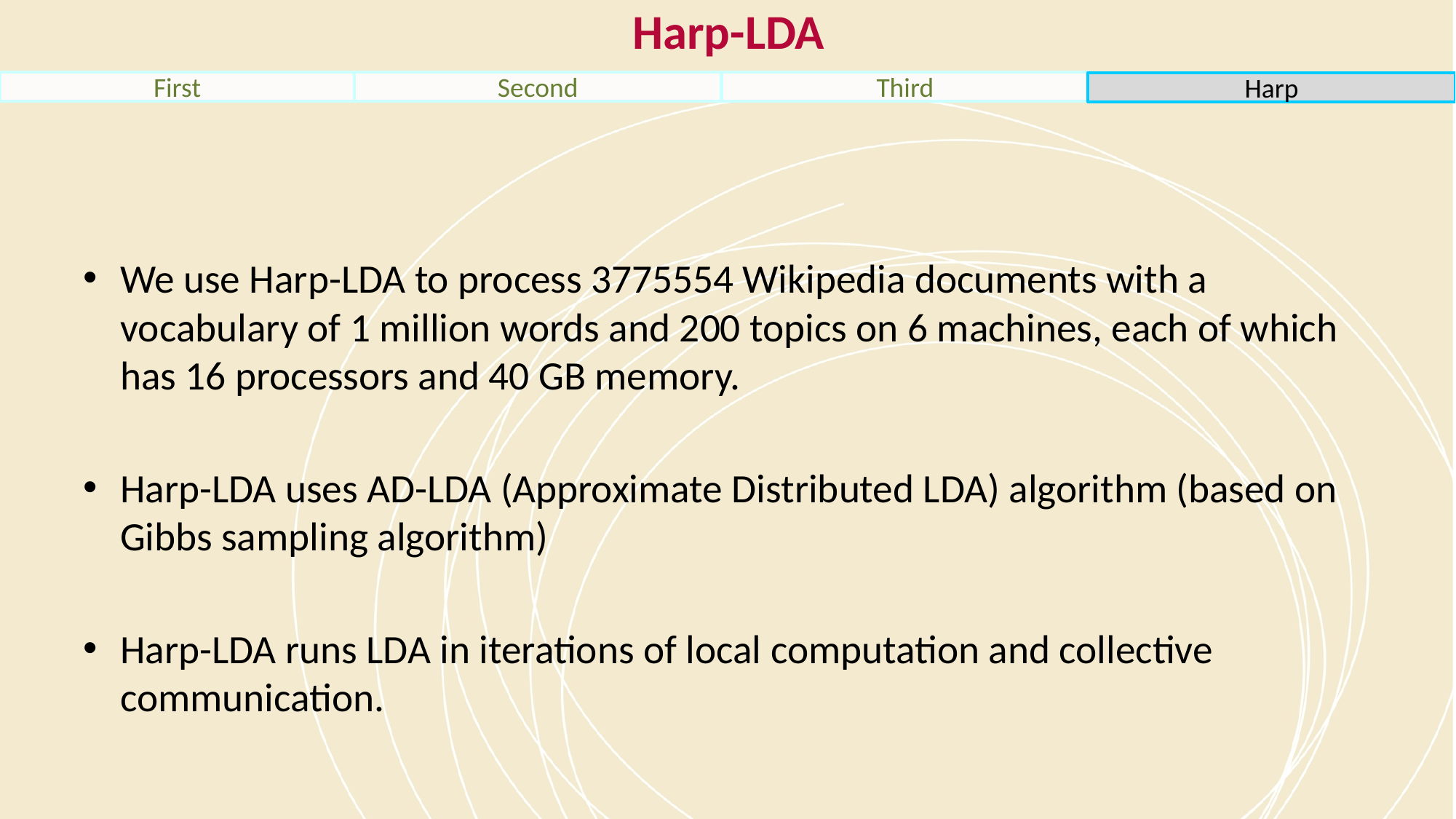

# Harp-LDA

We use Harp-LDA to process 3775554 Wikipedia documents with a vocabulary of 1 million words and 200 topics on 6 machines, each of which has 16 processors and 40 GB memory.

Harp-LDA uses AD-LDA (Approximate Distributed LDA) algorithm (based on Gibbs sampling algorithm)

Harp-LDA runs LDA in iterations of local computation and collective communication.